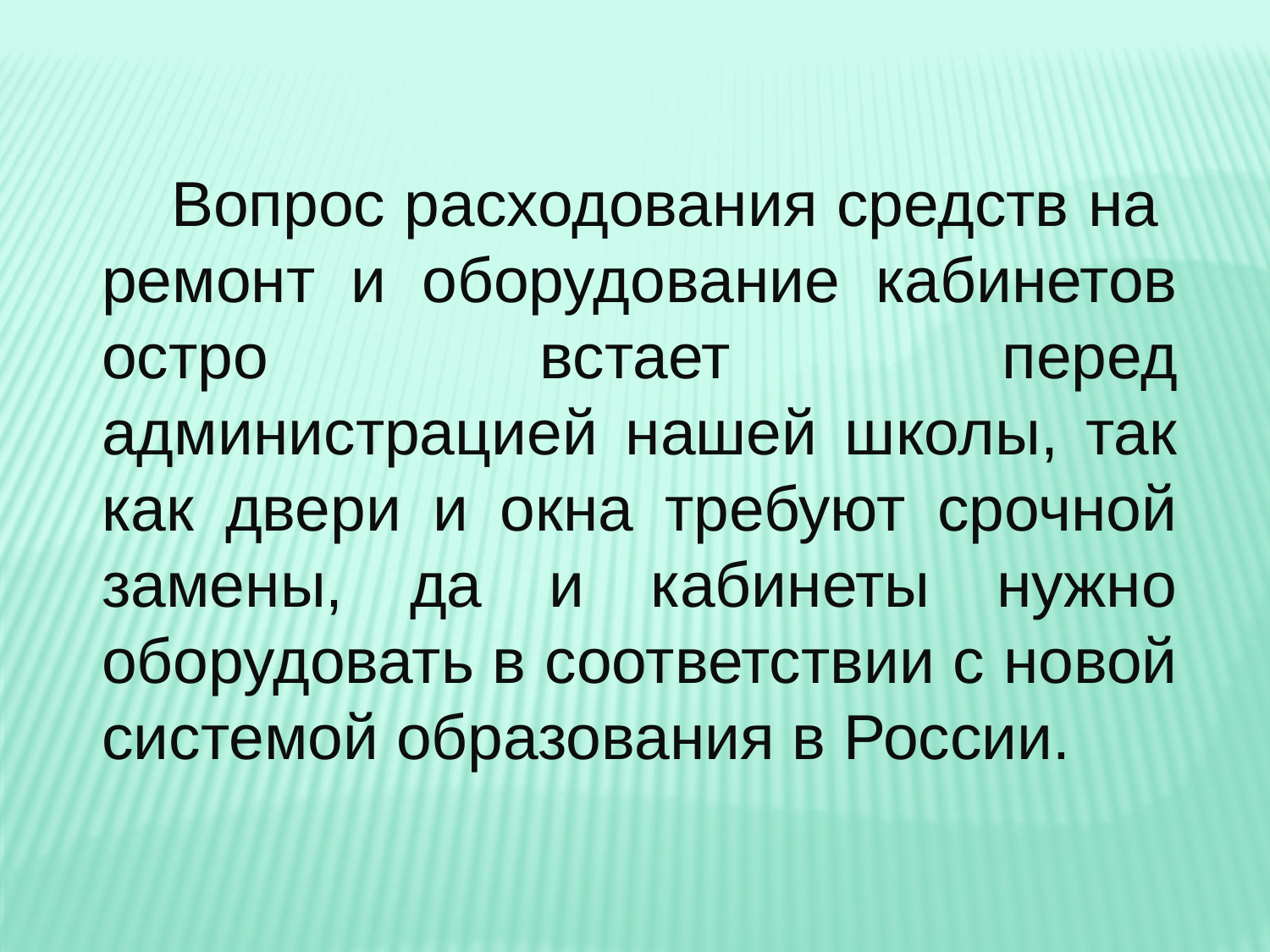

Вопрос расходования средств на  ремонт и оборудование кабинетов остро встает перед администрацией нашей школы, так как двери и окна требуют срочной замены, да и кабинеты нужно оборудовать в соответствии с новой системой образования в России.